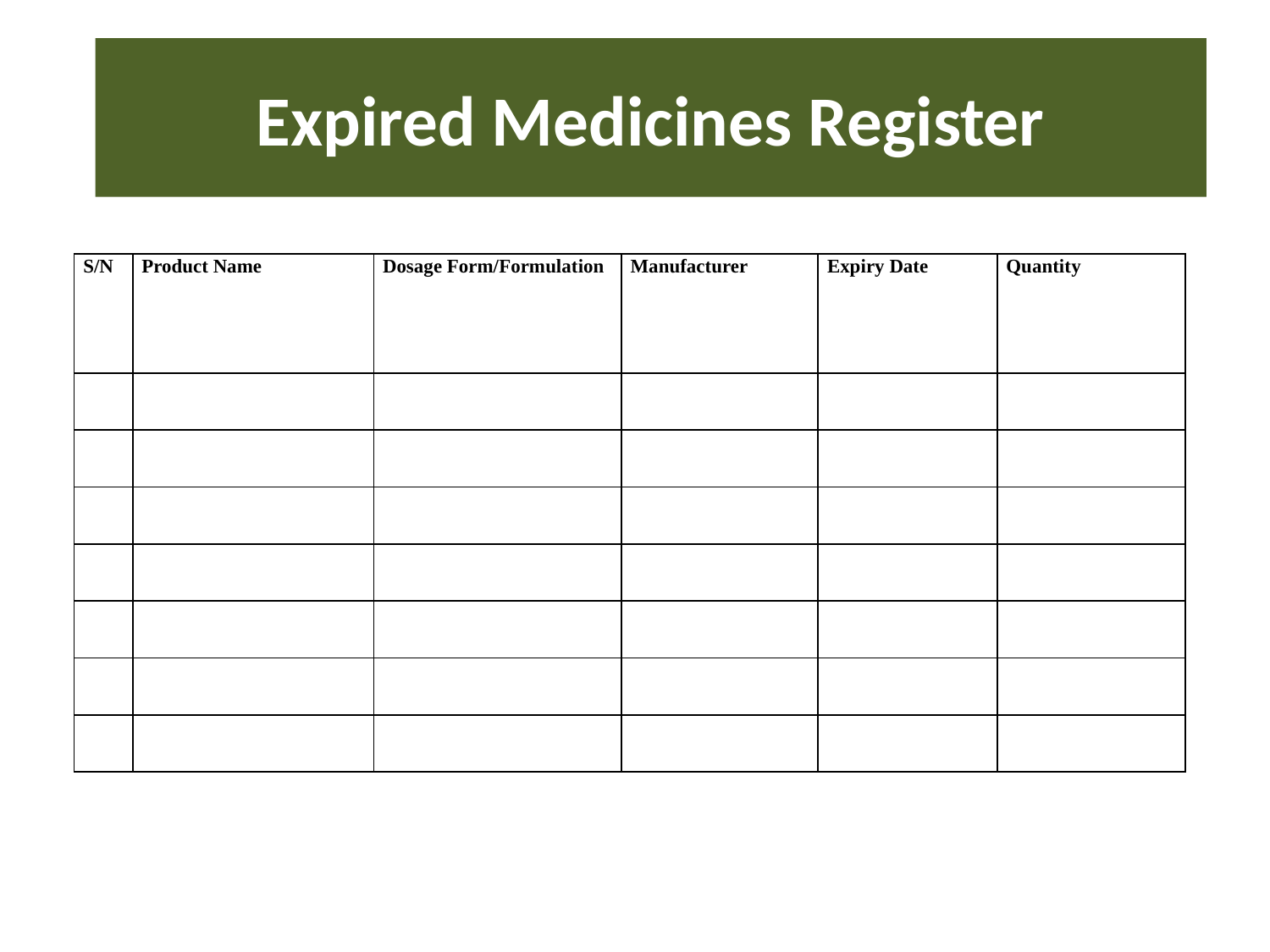

# Expired Medicines Register
| S/N | Product Name | Dosage Form/Formulation | Manufacturer | Expiry Date | Quantity |
| --- | --- | --- | --- | --- | --- |
|  |  |  |  |  |  |
|  |  |  |  |  |  |
|  |  |  |  |  |  |
|  |  |  |  |  |  |
|  |  |  |  |  |  |
|  |  |  |  |  |  |
|  |  |  |  |  |  |